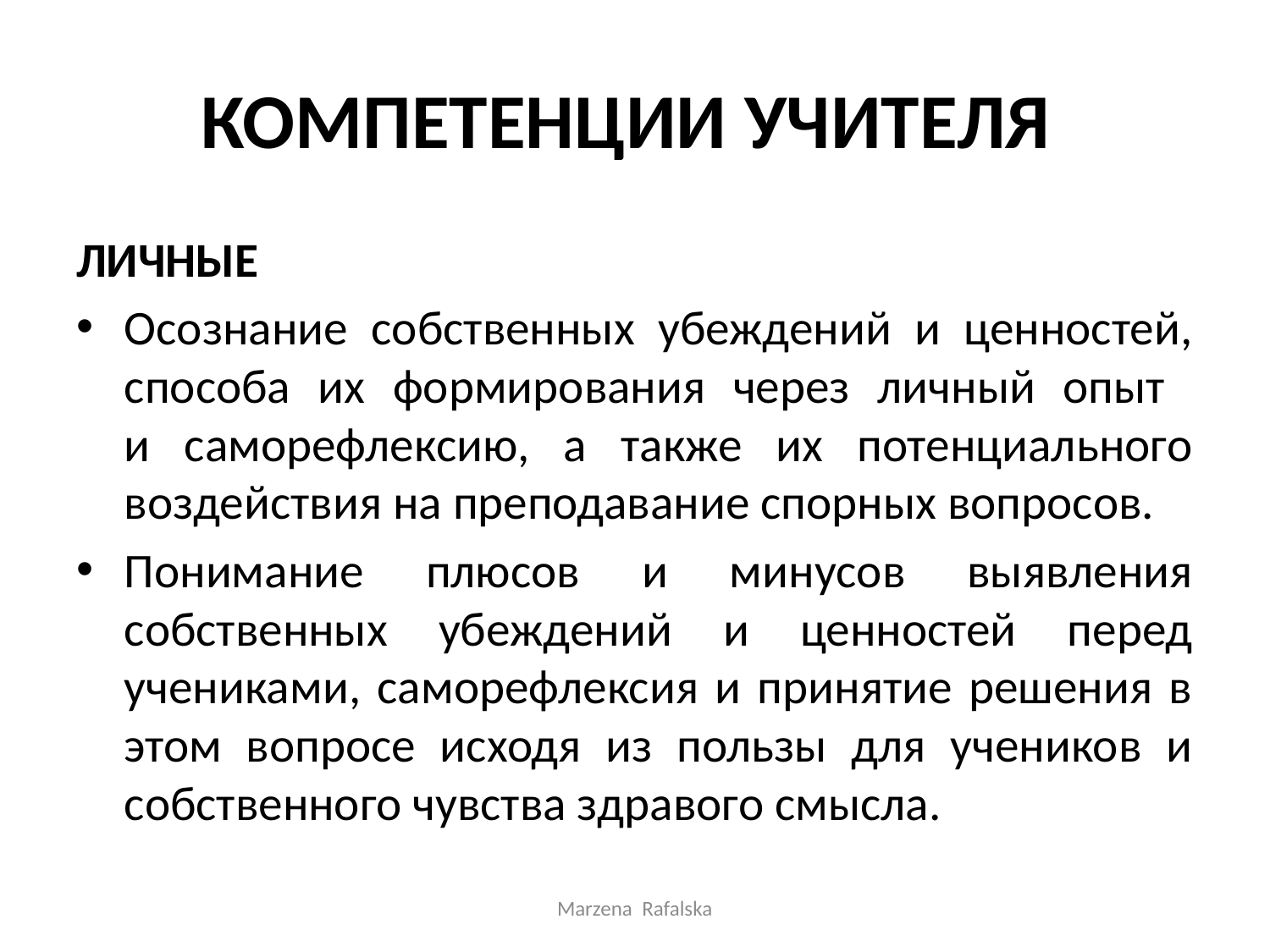

# КОМПЕТЕНЦИИ УЧИТЕЛЯ
ЛИЧНЫЕ
Осознание собственных убеждений и ценностей, способа их формирования через личный опыт
и саморефлексию, а также их потенциального воздействия на преподавание спорных вопросов.
Понимание плюсов и минусов выявления собственных убеждений и ценностей перед учениками, саморефлексия и принятие решения в этом вопросе исходя из пользы для учеников и собственного чувства здравого смысла.

Marzena  Rafalska